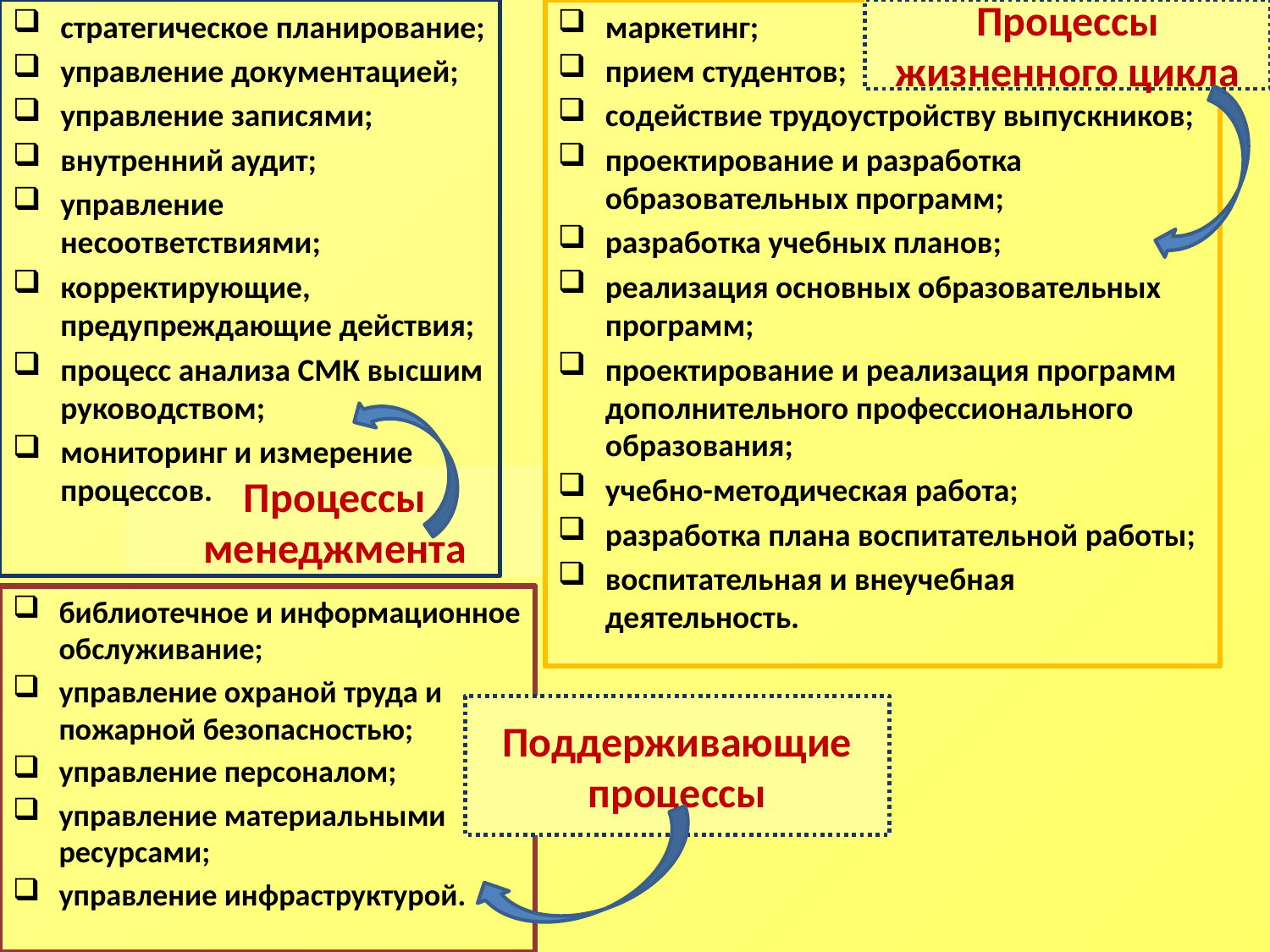

стратегическое планирование;
управление документацией;
управление записями;
внутренний аудит;
управление несоответствиями;
корректирующие, предупреждающие действия;
процесс анализа СМК высшим руководством;
мониторинг и измерение процессов.
маркетинг;
прием студентов;
содействие трудоустройству выпускников;
проектирование и разработка образовательных программ;
разработка учебных планов;
реализация основных образовательных программ;
проектирование и реализация программ дополнительного профессионального образования;
учебно-методическая работа;
разработка плана воспитательной работы;
воспитательная и внеучебная деятельность.
Процессы жизненного цикла

# Процессы менеджмента
библиотечное и информационное обслуживание;
управление охраной труда и пожарной безопасностью;
управление персоналом;
управление материальными ресурсами;
управление инфраструктурой.
Поддерживающие процессы